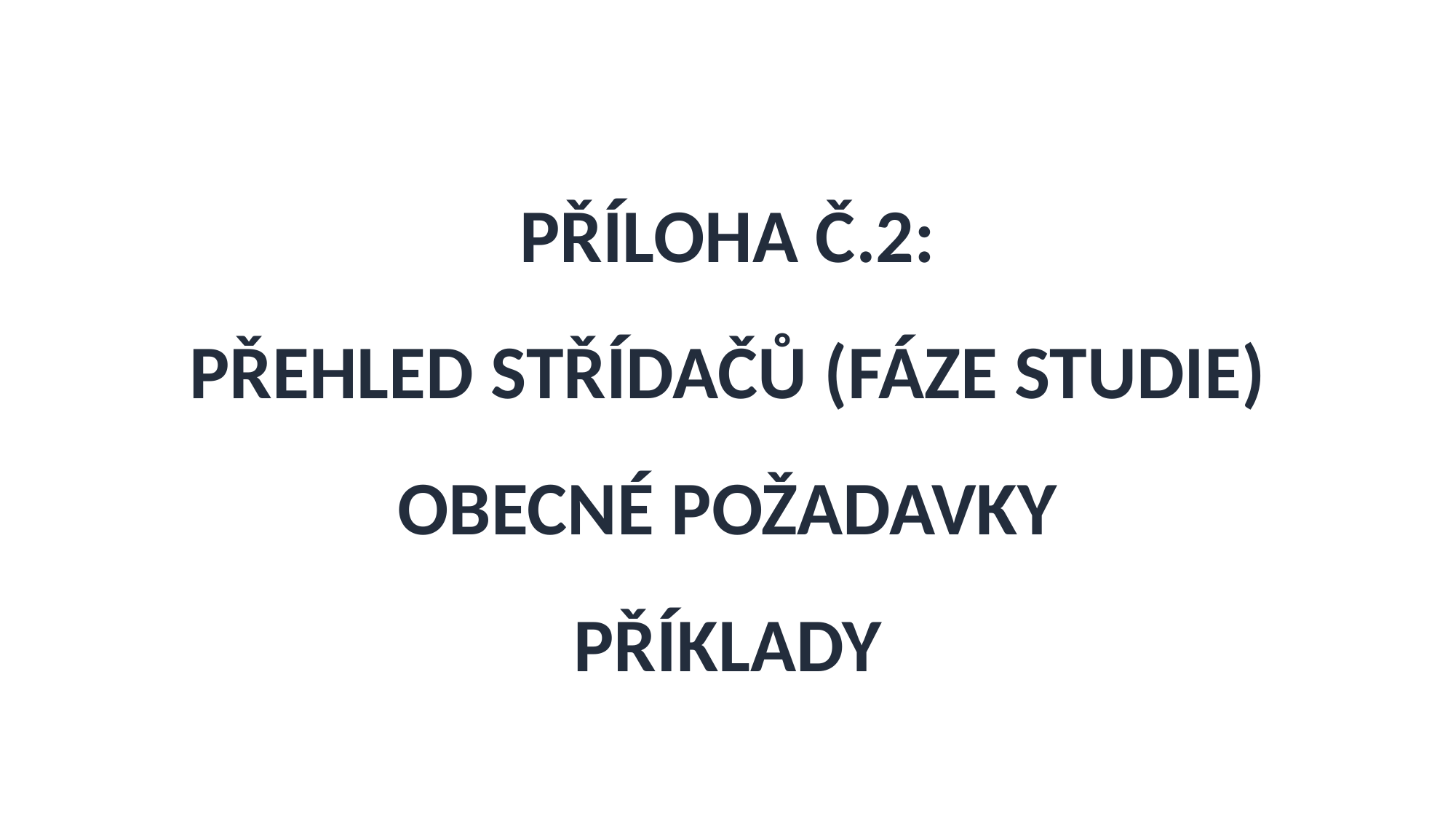

PŘÍLOHA Č.2:
PŘEHLED STŘÍDAČŮ (FÁZE STUDIE)
OBECNÉ POŽADAVKY
PŘÍKLADY